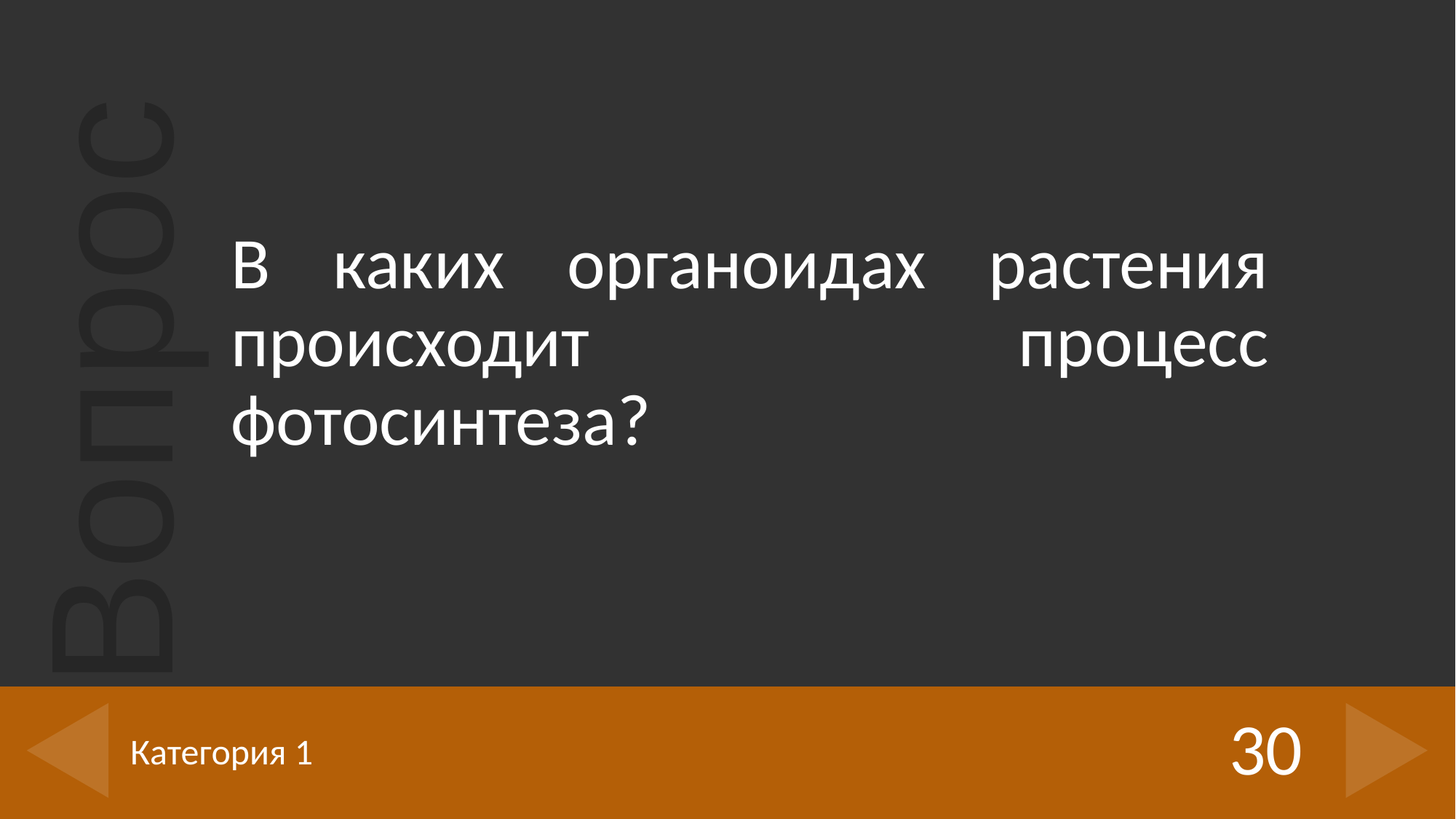

В каких органоидах растения происходит процесс фотосинтеза?
30
# Категория 1